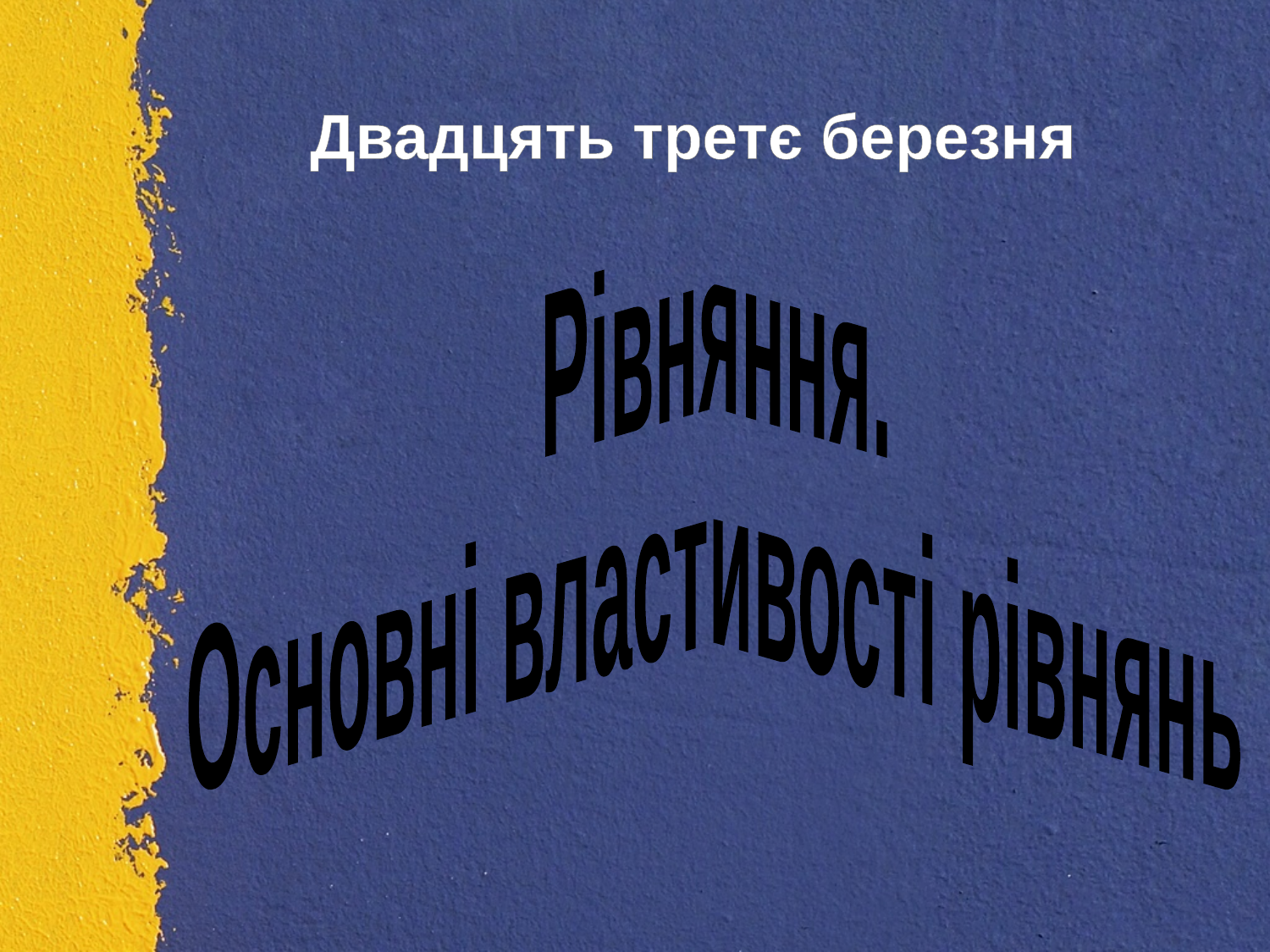

Двадцять третє березня
Рівняння.
Основні властивості рівнянь